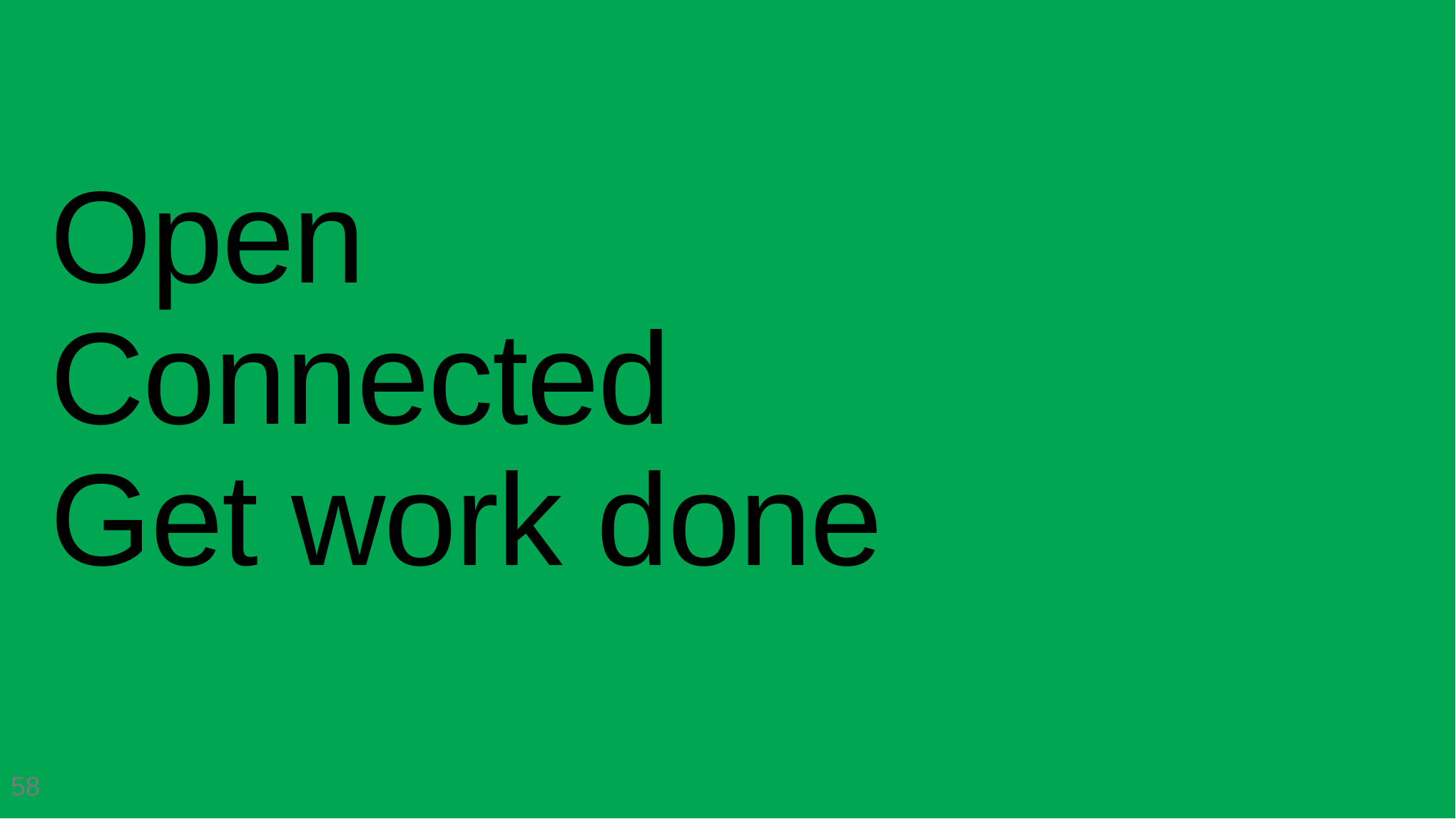

# Open Connected Get work done
58